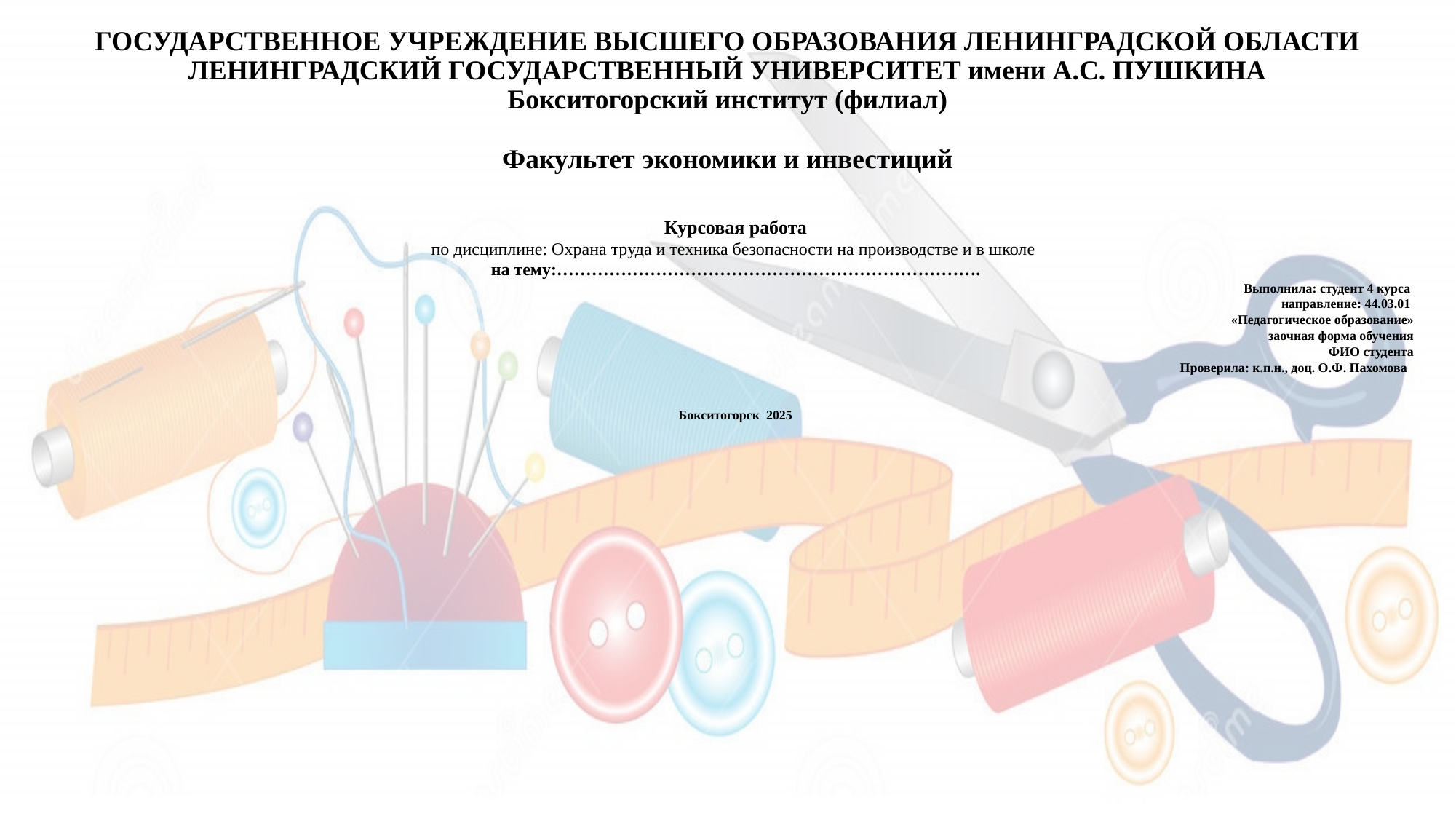

# ГОСУДАРСТВЕННОЕ УЧРЕЖДЕНИЕ ВЫСШЕГО ОБРАЗОВАНИЯ ЛЕНИНГРАДСКОЙ ОБЛАСТИ ЛЕНИНГРАДСКИЙ ГОСУДАРСТВЕННЫЙ УНИВЕРСИТЕТ имени А.С. ПУШКИНА Бокситогорский институт (филиал)   Факультет экономики и инвестиций

Курсовая работа
по дисциплине: Охрана труда и техника безопасности на производстве и в школе
на тему:……………………………………………………………….
Выполнила: студент 4 курса
направление: 44.03.01
«Педагогическое образование»
заочная форма обучения
ФИО студента
Проверила: к.п.н., доц. О.Ф. Пахомова

Бокситогорск  2025